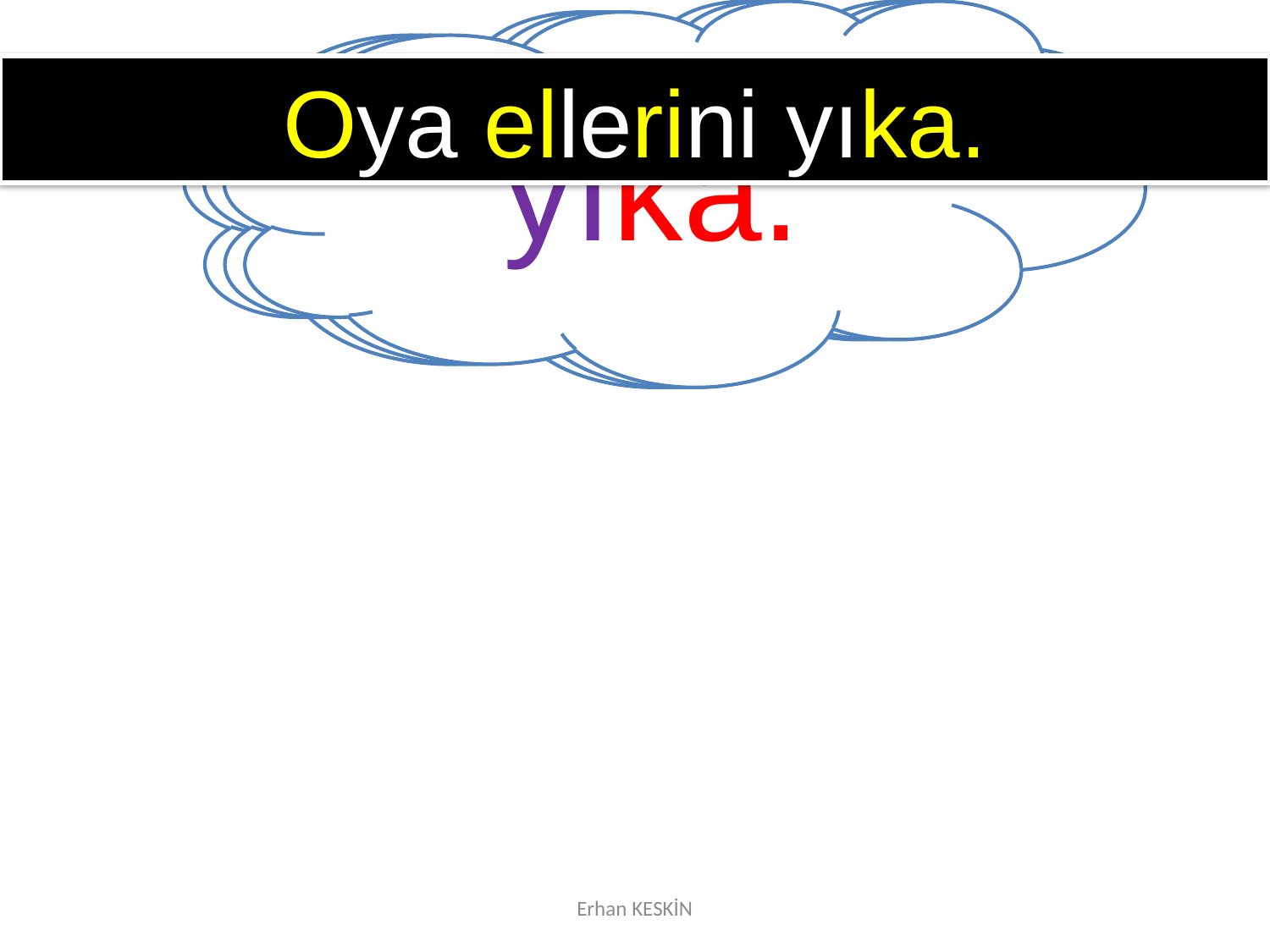

Oya
ellerini
yıka.
Oya ellerini yıka.
Erhan KESKİN